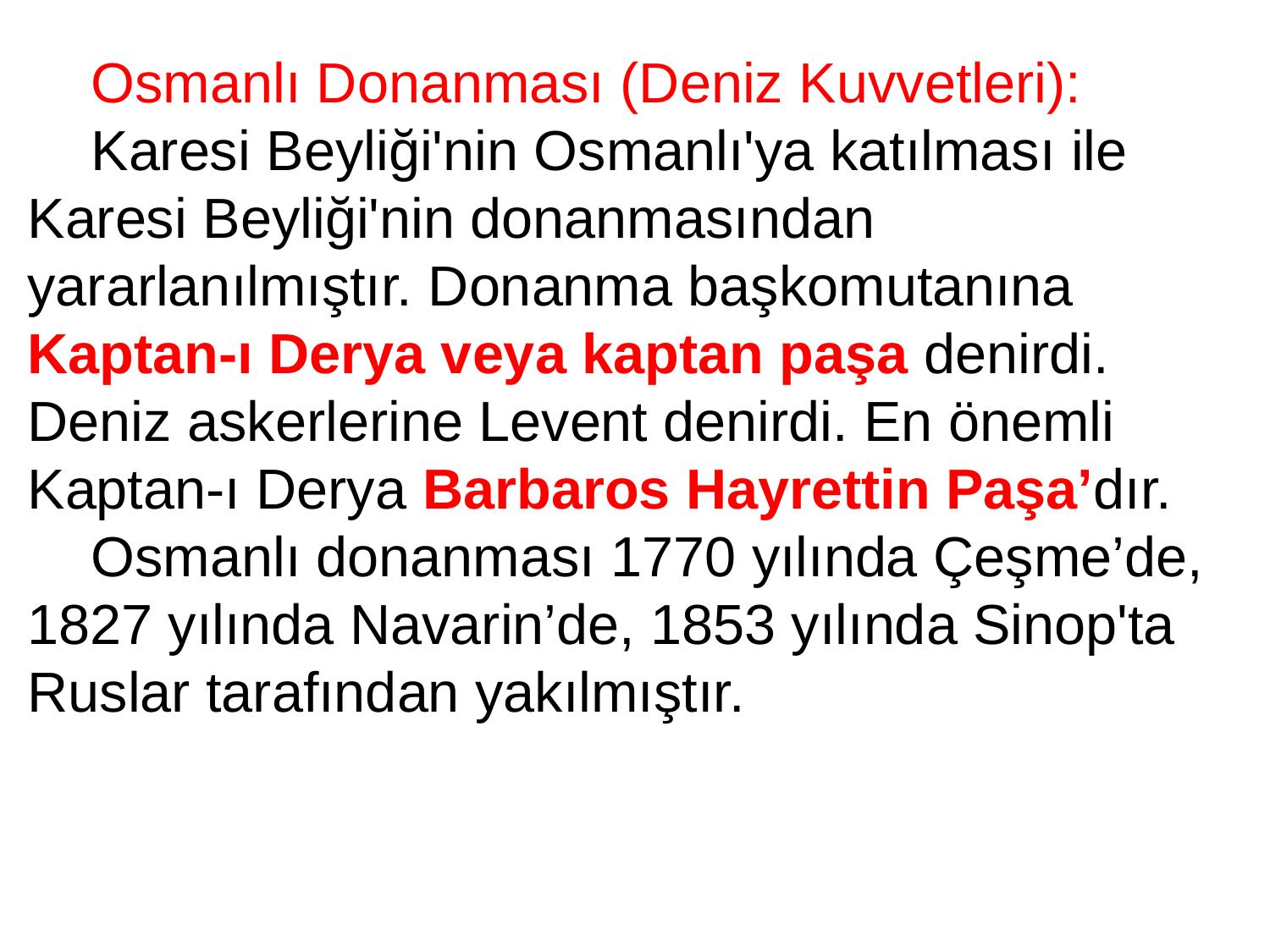

Osmanlı Donanması (Deniz Kuvvetleri):
Karesi Beyliği'nin Osmanlı'ya katılması ile Karesi Beyliği'nin donanmasından yararlanılmıştır. Donanma başkomutanına Kaptan-ı Derya veya kaptan paşa denirdi. Deniz askerlerine Levent denirdi. En önemli Kaptan-ı Derya Barbaros Hayrettin Paşa’dır.
Osmanlı donanması 1770 yılında Çeşme’de, 1827 yılında Navarin’de, 1853 yılında Sinop'ta Ruslar tarafından yakılmıştır.